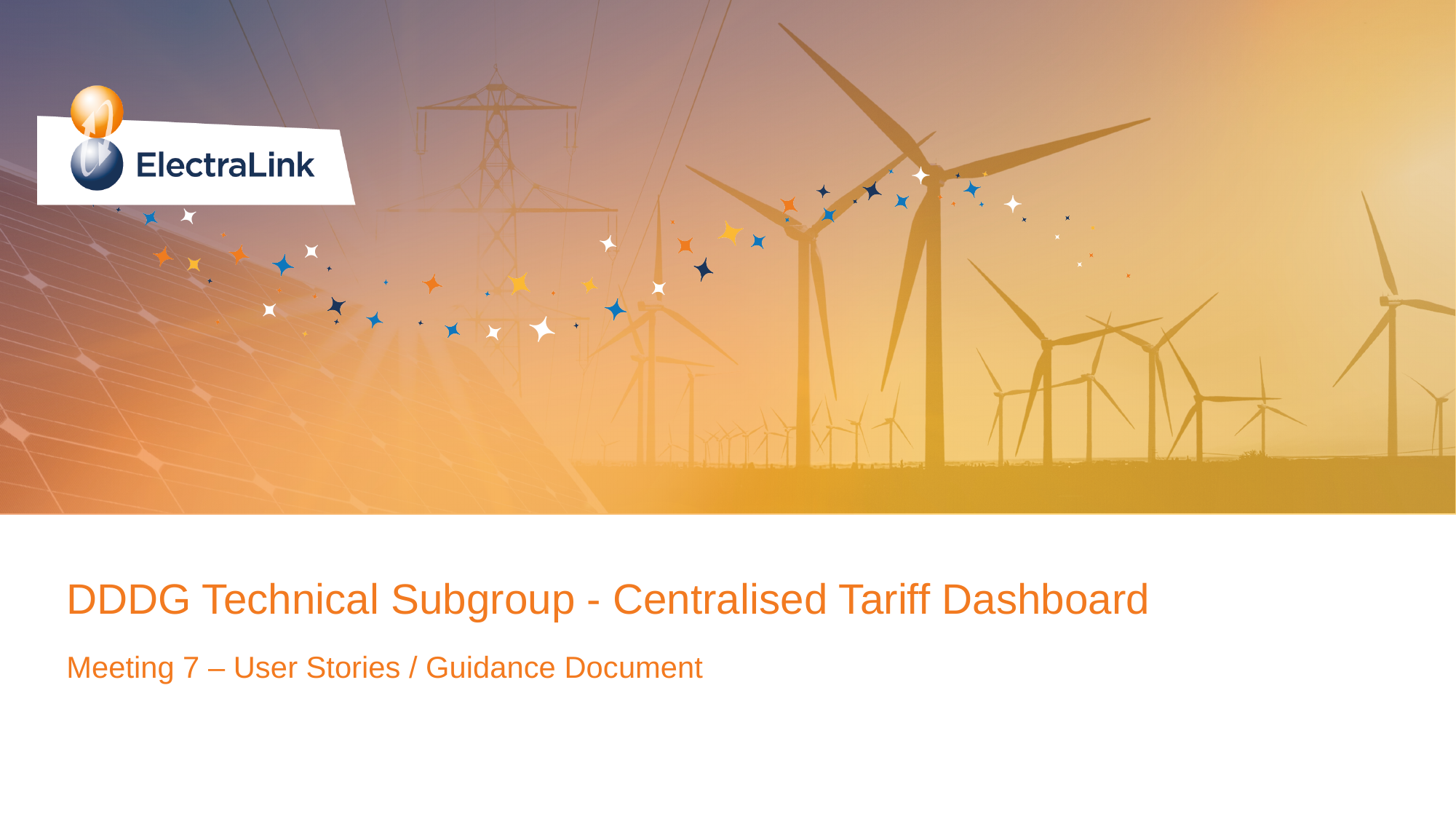

DDDG Technical Subgroup - Centralised Tariff Dashboard
Meeting 7 – User Stories / Guidance Document